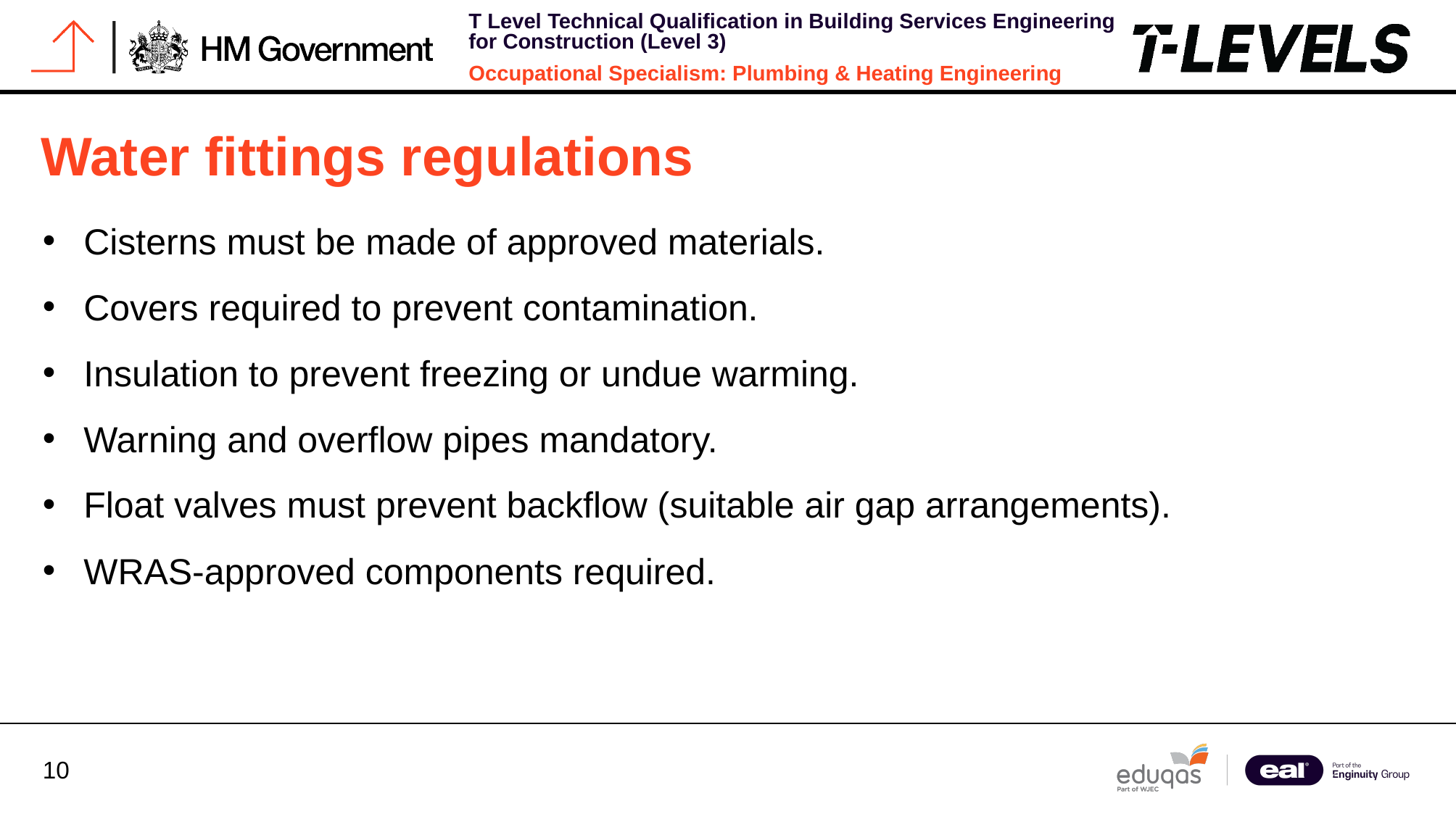

# Water fittings regulations
Cisterns must be made of approved materials.
Covers required to prevent contamination.
Insulation to prevent freezing or undue warming.
Warning and overflow pipes mandatory.
Float valves must prevent backflow (suitable air gap arrangements).
WRAS-approved components required.